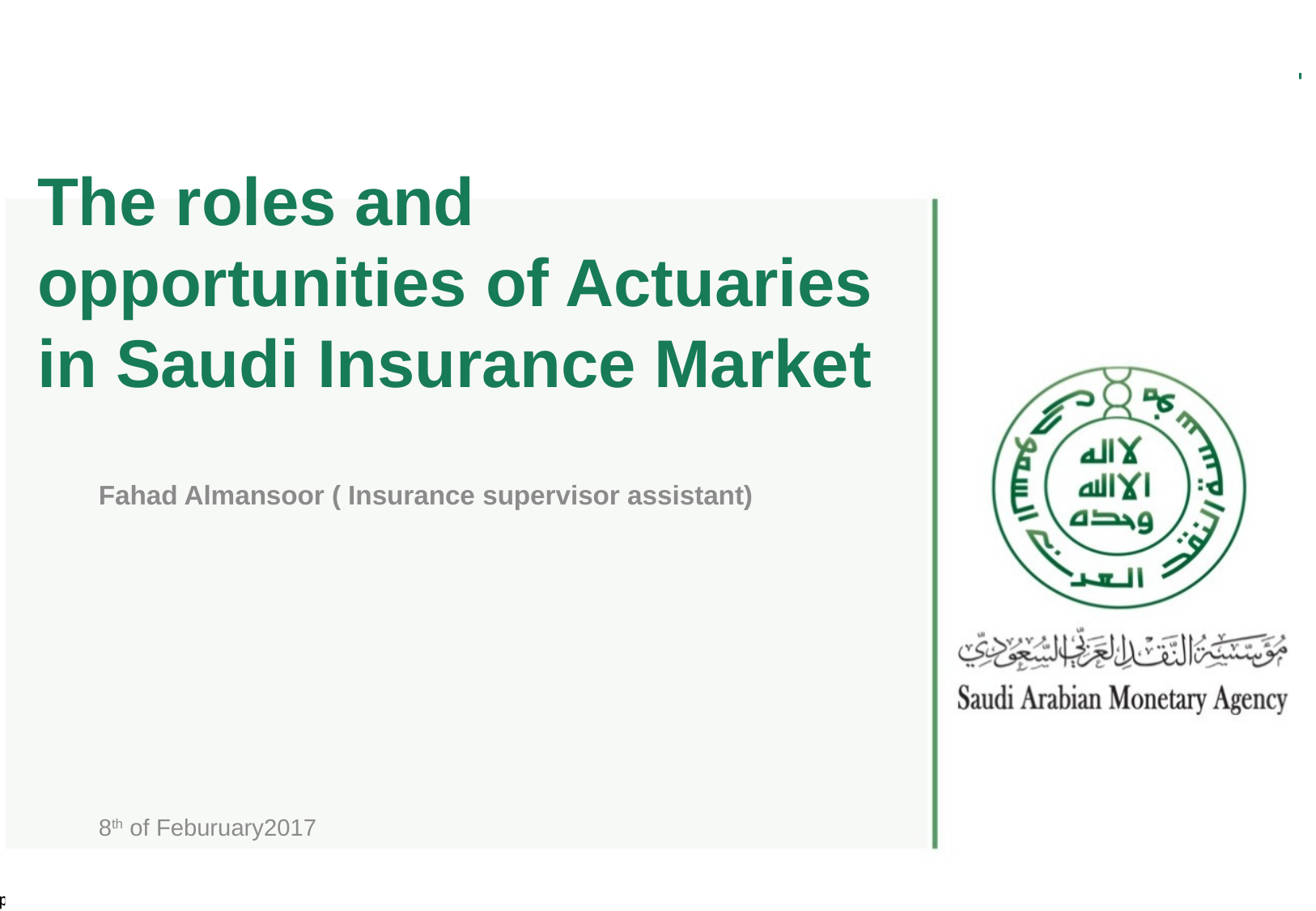

# The roles and opportunities of Actuaries in Saudi Insurance Market
Fahad Almansoor ( Insurance supervisor assistant)

8th of Feburuary2017